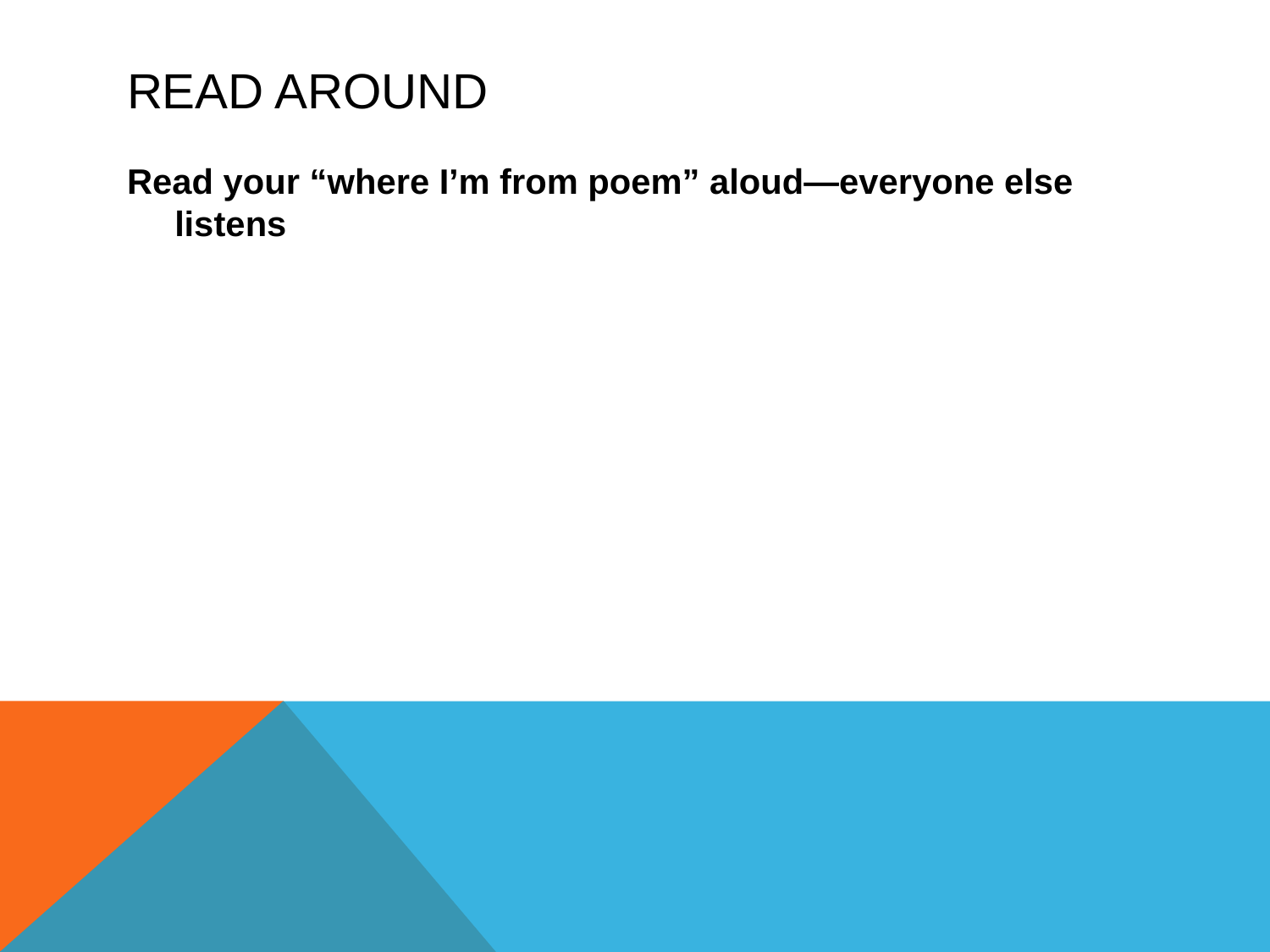

# Read Around
Read your “where I’m from poem” aloud—everyone else listens